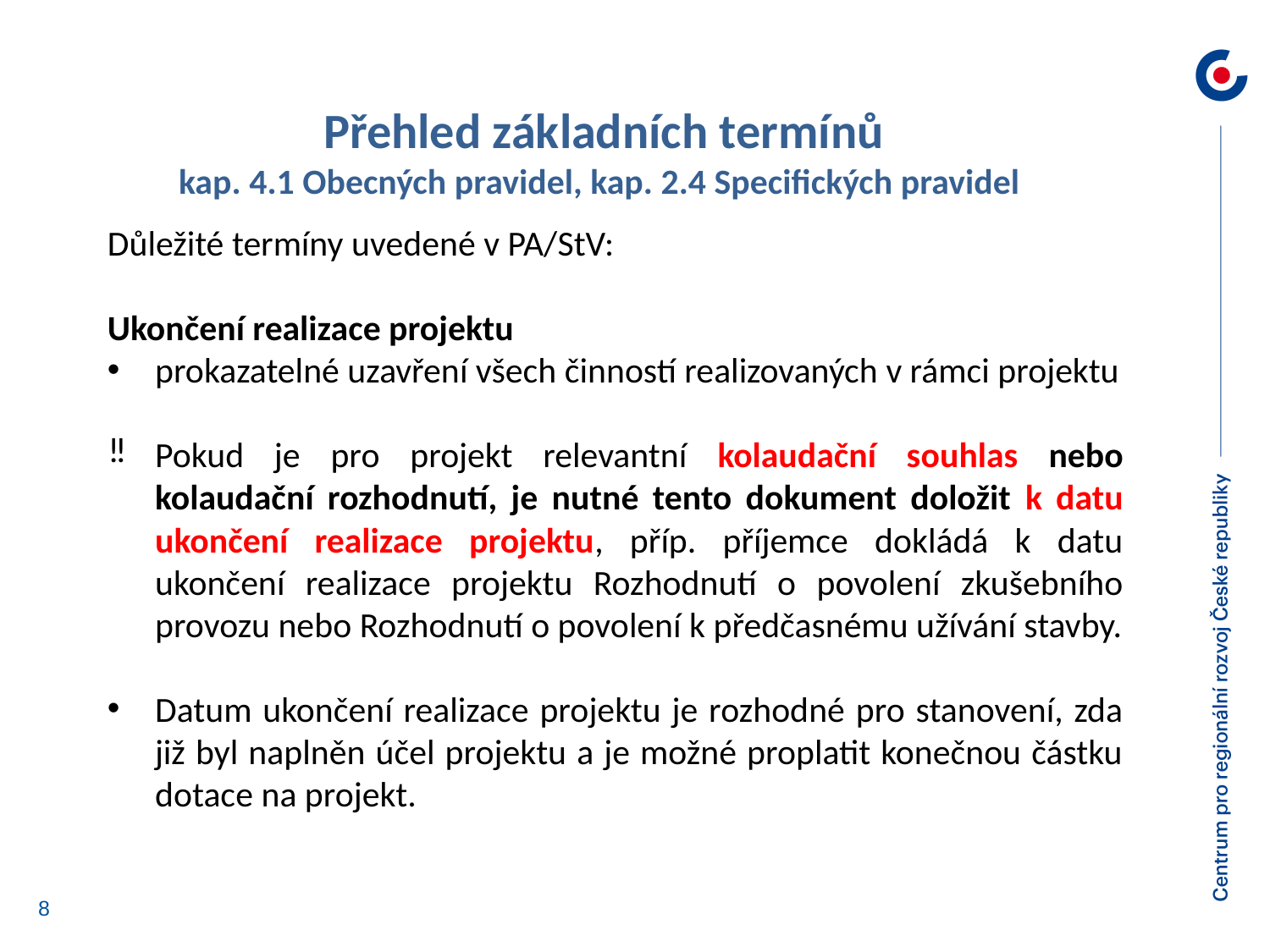

Přehled základních termínů
kap. 4.1 Obecných pravidel, kap. 2.4 Specifických pravidel
Důležité termíny uvedené v PA/StV:

Ukončení realizace projektu
prokazatelné uzavření všech činností realizovaných v rámci projektu

Pokud je pro projekt relevantní kolaudační souhlas nebo kolaudační rozhodnutí, je nutné tento dokument doložit k datu ukončení realizace projektu, příp. příjemce dokládá k datu ukončení realizace projektu Rozhodnutí o povolení zkušebního provozu nebo Rozhodnutí o povolení k předčasnému užívání stavby.

Datum ukončení realizace projektu je rozhodné pro stanovení, zda již byl naplněn účel projektu a je možné proplatit konečnou částku dotace na projekt.
8